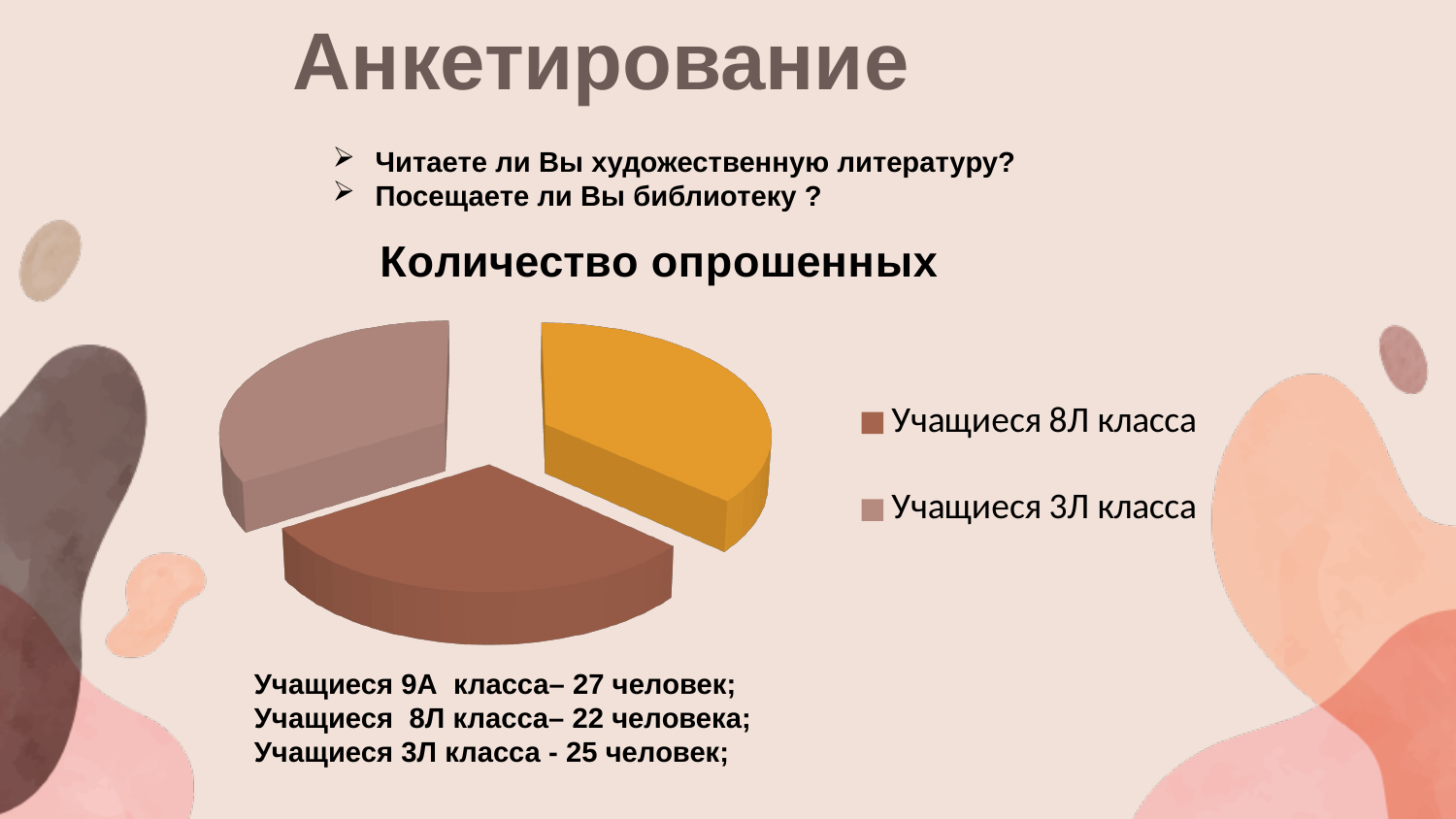

# Анкетирование
 Читаете ли Вы художественную литературу?
 Посещаете ли Вы библиотеку ?

[unsupported chart]

Учащиеся 9А  класса– 27 человек;
Учащиеся  8Л класса– 22 человека;
Учащиеся 3Л класса - 25 человек;